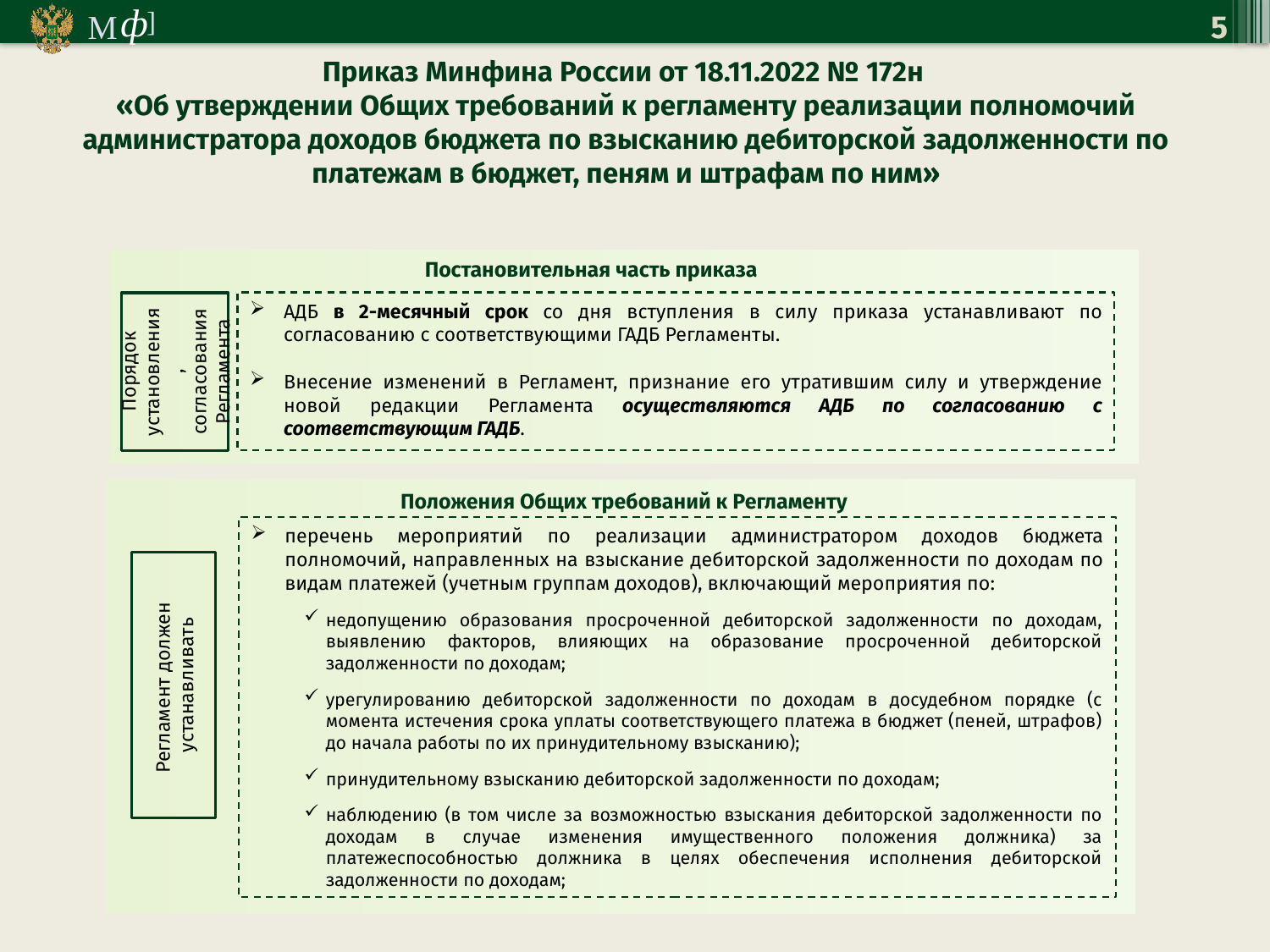

5
Приказ Минфина России от 18.11.2022 № 172н
«Об утверждении Общих требований к регламенту реализации полномочий администратора доходов бюджета по взысканию дебиторской задолженности по платежам в бюджет, пеням и штрафам по ним»
Постановительная часть приказа

АДБ в 2-месячный срок со дня вступления в силу приказа устанавливают по согласованию с соответствующими ГАДБ Регламенты.

Внесение изменений в Регламент, признание его утратившим силу и утверждение новой редакции Регламента осуществляются АДБ по согласованию с соответствующим ГАДБ.

Порядок установления, согласования Регламента

Положения Общих требований к Регламенту
перечень мероприятий по реализации администратором доходов бюджета полномочий, направленных на взыскание дебиторской задолженности по доходам по видам платежей (учетным группам доходов), включающий мероприятия по:

недопущению образования просроченной дебиторской задолженности по доходам, выявлению факторов, влияющих на образование просроченной дебиторской задолженности по доходам;

урегулированию дебиторской задолженности по доходам в досудебном порядке (с момента истечения срока уплаты соответствующего платежа в бюджет (пеней, штрафов) до начала работы по их принудительному взысканию);

принудительному взысканию дебиторской задолженности по доходам;

наблюдению (в том числе за возможностью взыскания дебиторской задолженности по доходам в случае изменения имущественного положения должника) за платежеспособностью должника в целях обеспечения исполнения дебиторской задолженности по доходам;

Регламент должен
устанавливать